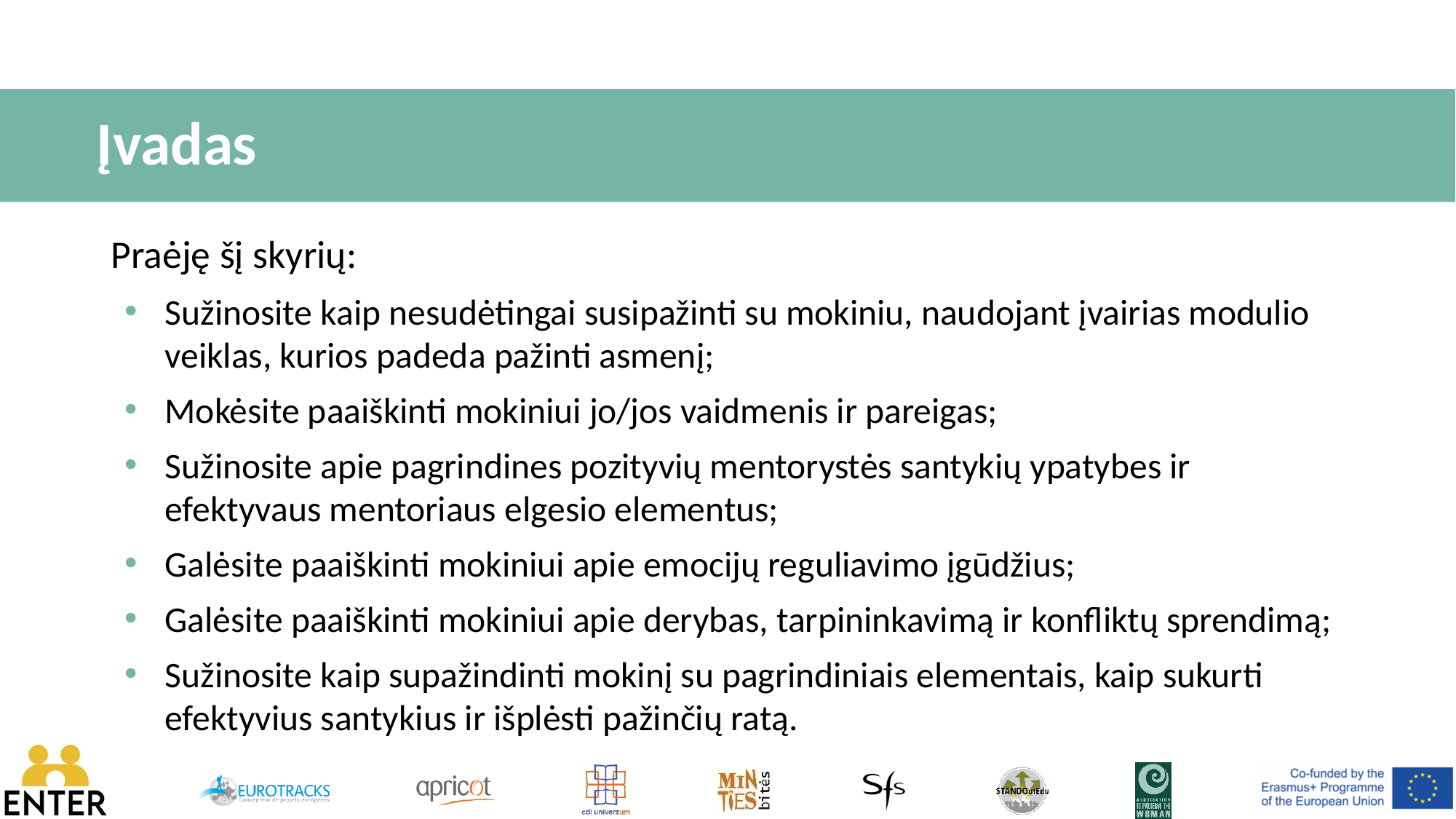

# Įvadas
Praėję šį skyrių:
Sužinosite kaip nesudėtingai susipažinti su mokiniu, naudojant įvairias modulio veiklas, kurios padeda pažinti asmenį;
Mokėsite paaiškinti mokiniui jo/jos vaidmenis ir pareigas;
Sužinosite apie pagrindines pozityvių mentorystės santykių ypatybes ir efektyvaus mentoriaus elgesio elementus;
Galėsite paaiškinti mokiniui apie emocijų reguliavimo įgūdžius;
Galėsite paaiškinti mokiniui apie derybas, tarpininkavimą ir konfliktų sprendimą;
Sužinosite kaip supažindinti mokinį su pagrindiniais elementais, kaip sukurti efektyvius santykius ir išplėsti pažinčių ratą.